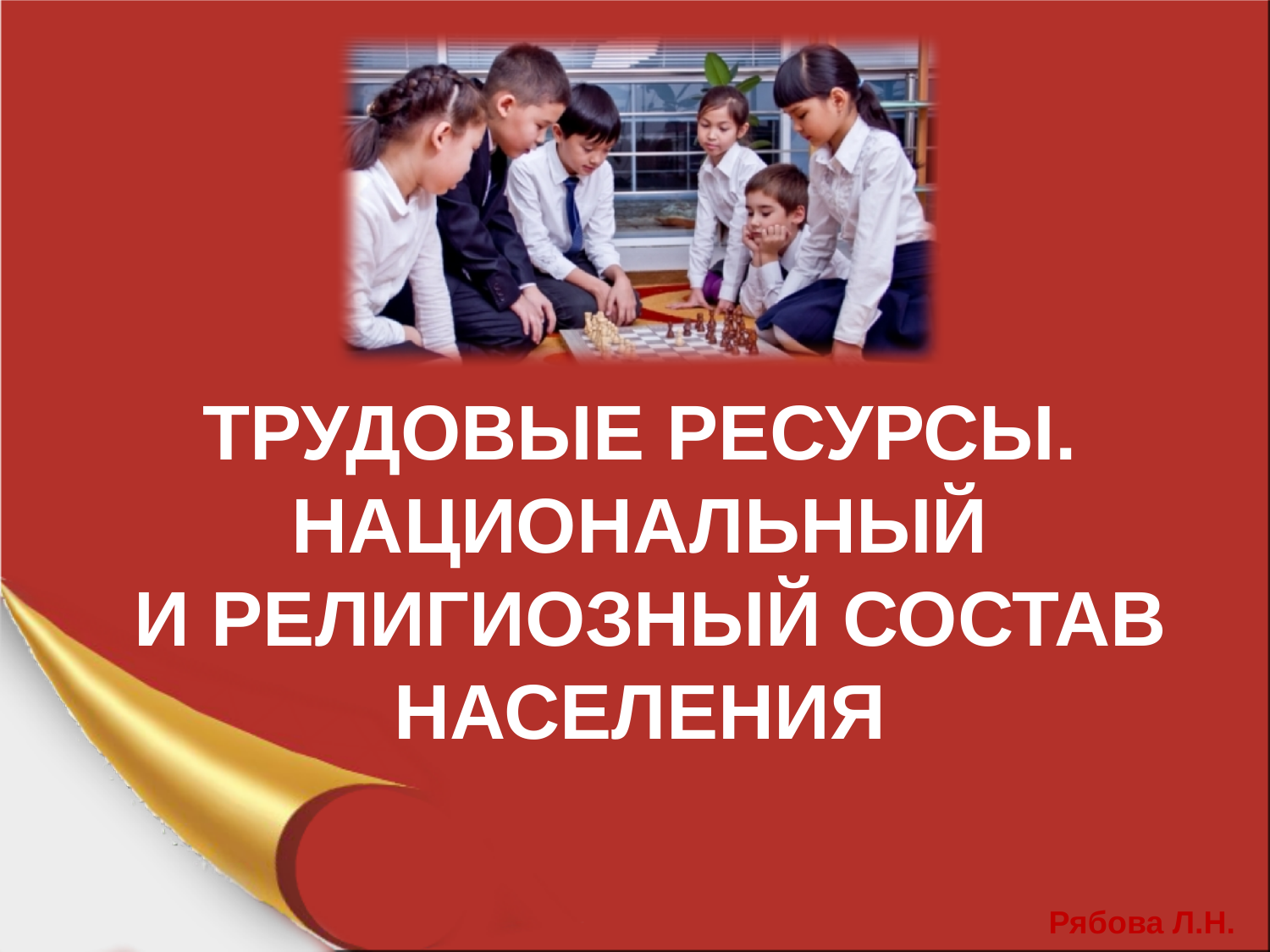

ТРУДОВЫЕ РЕСУРСЫ.
НАЦИОНАЛЬНЫЙ
 И РЕЛИГИОЗНЫЙ СОСТАВ НАСЕЛЕНИЯ